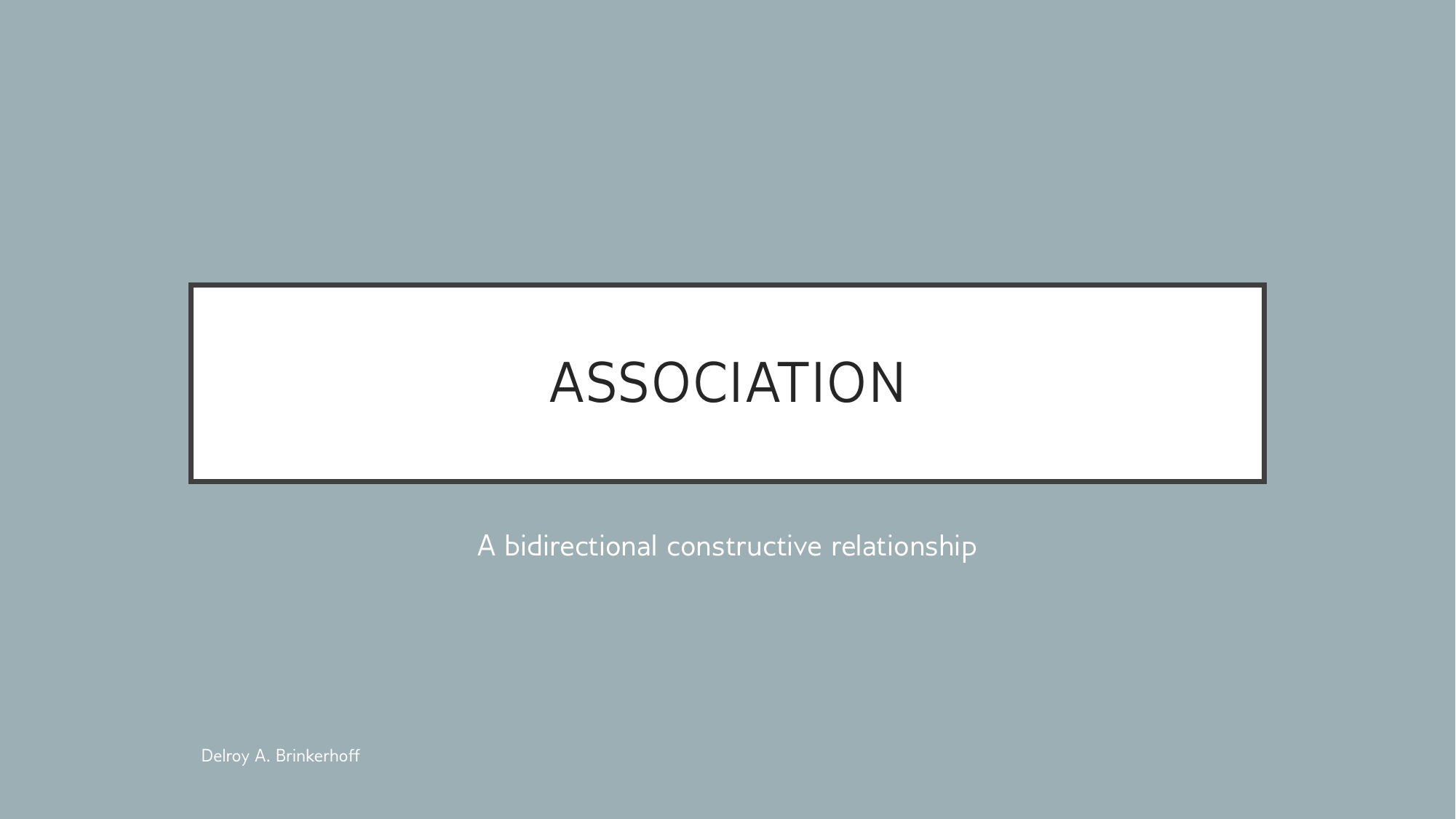

# Association
A bidirectional constructive relationship
Delroy A. Brinkerhoff